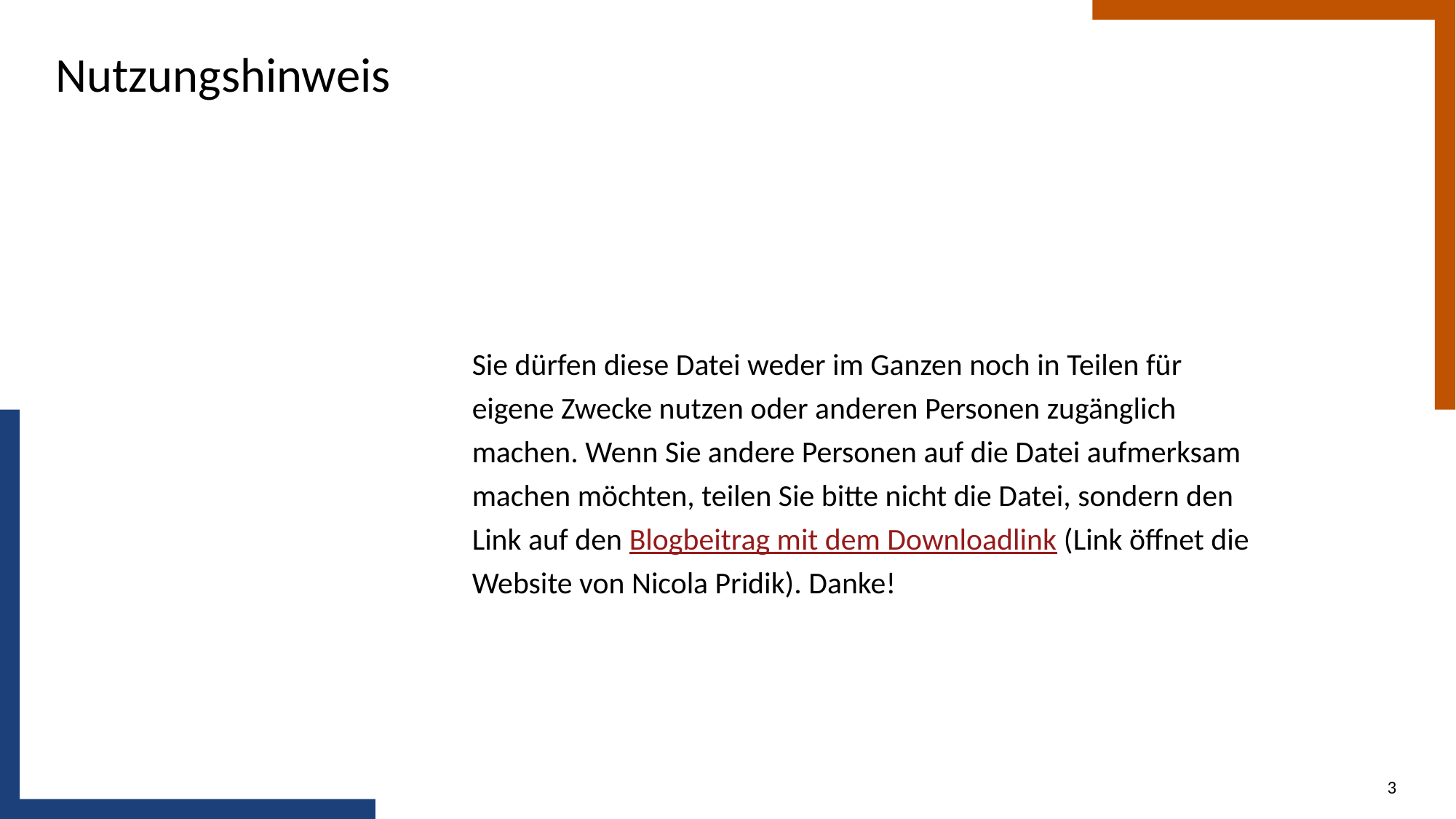

# Nutzungshinweis
Sie dürfen diese Datei weder im Ganzen noch in Teilen für eigene Zwecke nutzen oder anderen Personen zugänglich machen. Wenn Sie andere Personen auf die Datei aufmerksam machen möchten, teilen Sie bitte nicht die Datei, sondern den Link auf den Blogbeitrag mit dem Downloadlink (Link öffnet die Website von Nicola Pridik). Danke!
3